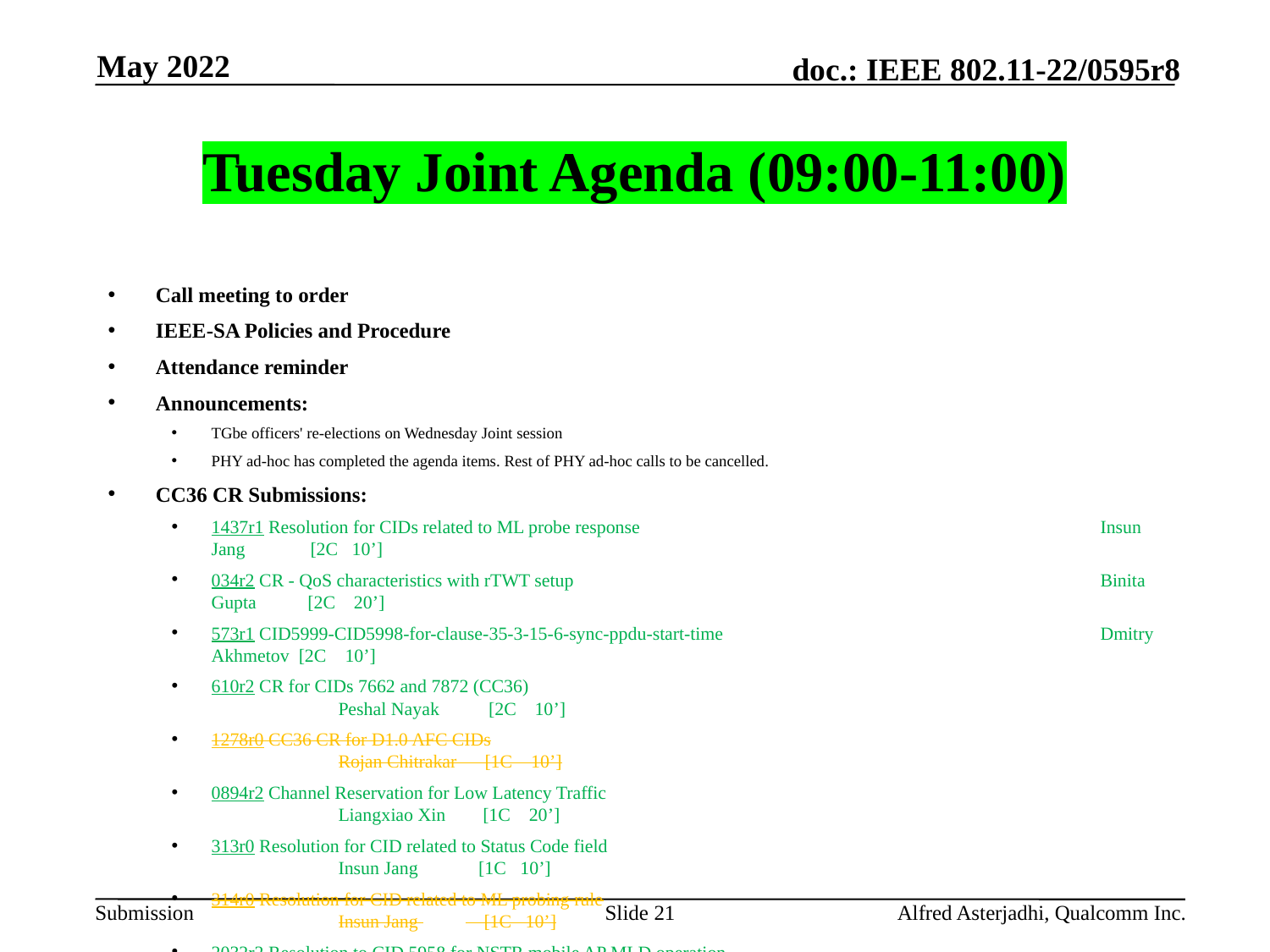

May 2022
# Tuesday Joint Agenda (09:00-11:00)
Call meeting to order
IEEE-SA Policies and Procedure
Attendance reminder
Announcements:
TGbe officers' re-elections on Wednesday Joint session
PHY ad-hoc has completed the agenda items. Rest of PHY ad-hoc calls to be cancelled.
CC36 CR Submissions:
1437r1 Resolution for CIDs related to ML probe response				Insun Jang              [2C   10’]
034r2 CR - QoS characteristics with rTWT setup					Binita Gupta           [2C    20’]
573r1 CID5999-CID5998-for-clause-35-3-15-6-sync-ppdu-start-time			Dmitry Akhmetov  [2C    10’]
610r2 CR for CIDs 7662 and 7872 (CC36)						Peshal Nayak 	     [2C    10’]
1278r0 CC36 CR for D1.0 AFC CIDs						Rojan Chitrakar      [1C    10’]
0894r2 Channel Reservation for Low Latency Traffic					Liangxiao Xin        [1C    20’]
313r0 Resolution for CID related to Status Code field					Insun Jang             [1C   10’]
314r0 Resolution for CID related to ML probing rule					Insun Jang 	    [1C   10’]
2032r2 Resolution to CID 5958 for NSTR mobile AP MLD operation			Liuming Lu	     [1C   10’]
269r1 CID 5944 discussion								Li-Hsiang Sun        [1C  20’]
AoB: None.
Recess
Slide 21
Alfred Asterjadhi, Qualcomm Inc.